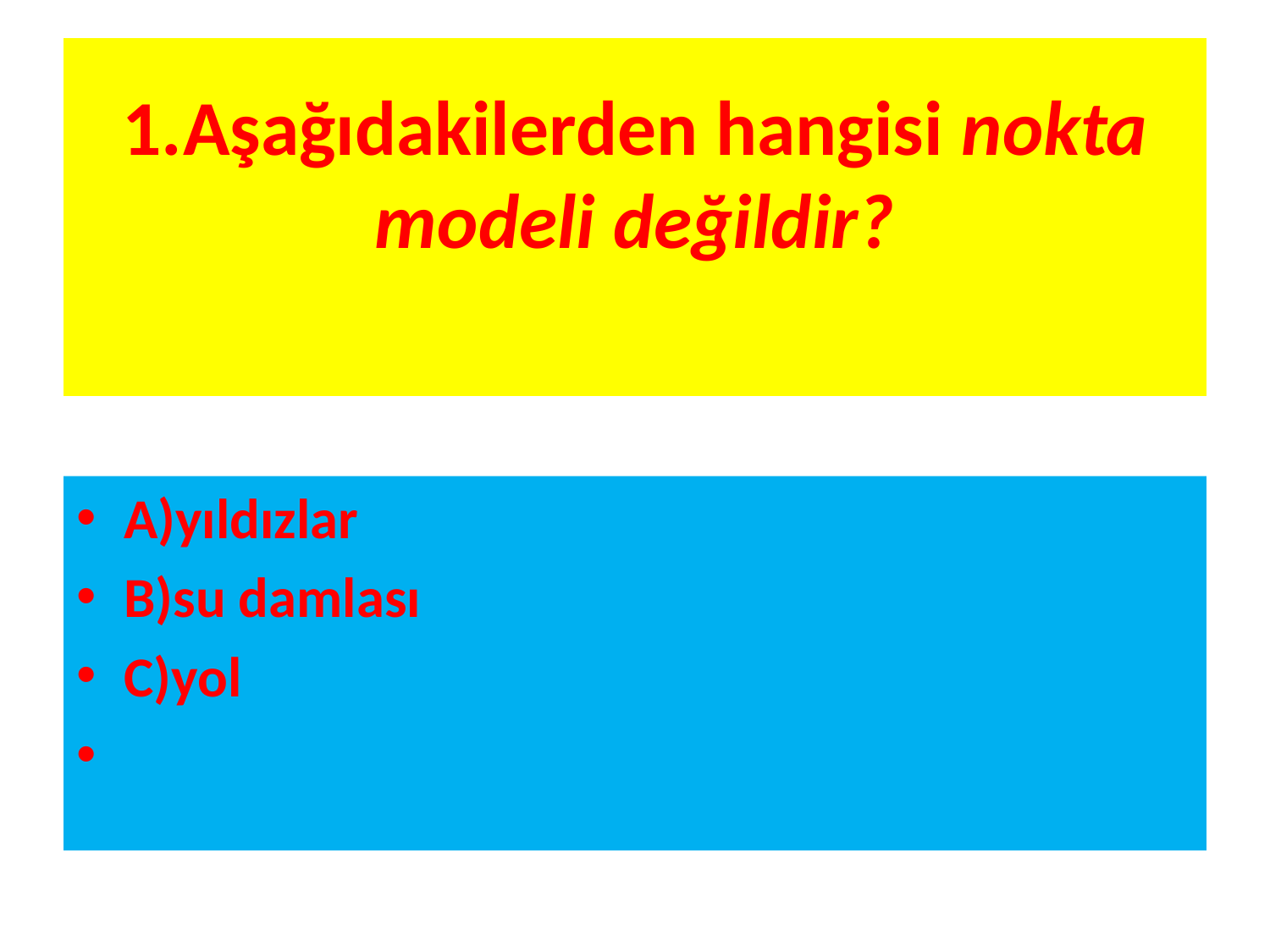

# 1.Aşağıdakilerden hangisi nokta modeli değildir?
A)yıldızlar
B)su damlası
C)yol